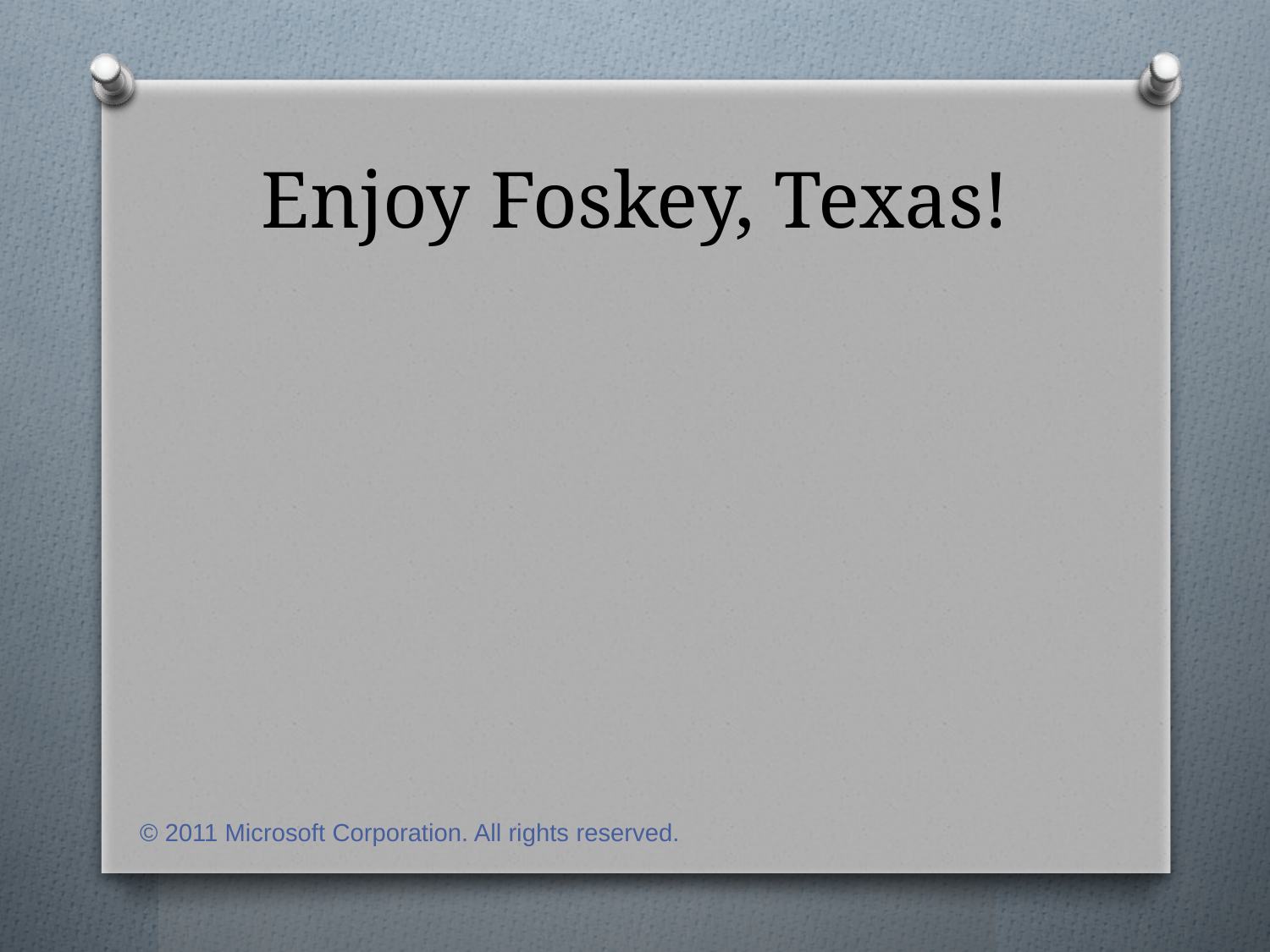

# Enjoy Foskey, Texas!
© 2011 Microsoft Corporation. All rights reserved.